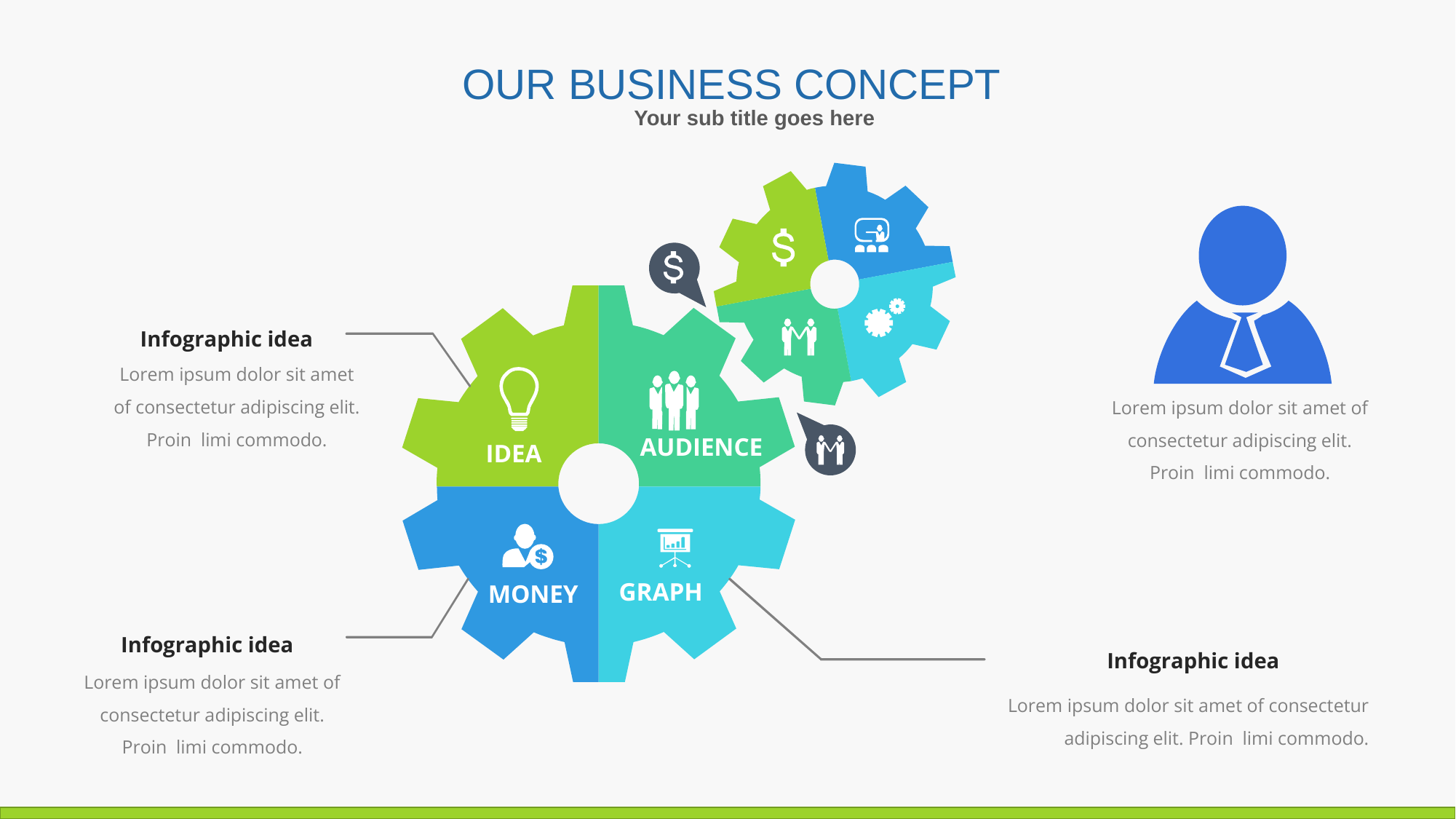

OUR BUSINESS CONCEPT
Your sub title goes here

AUDIENCE
IDEA
GRAPH
MONEY
Infographic idea
Lorem ipsum dolor sit amet of consectetur adipiscing elit. Proin  limi commodo.
Lorem ipsum dolor sit amet of consectetur adipiscing elit. Proin  limi commodo.
Infographic idea
Infographic idea
Lorem ipsum dolor sit amet of consectetur adipiscing elit. Proin  limi commodo.
Lorem ipsum dolor sit amet of consectetur adipiscing elit. Proin  limi commodo.